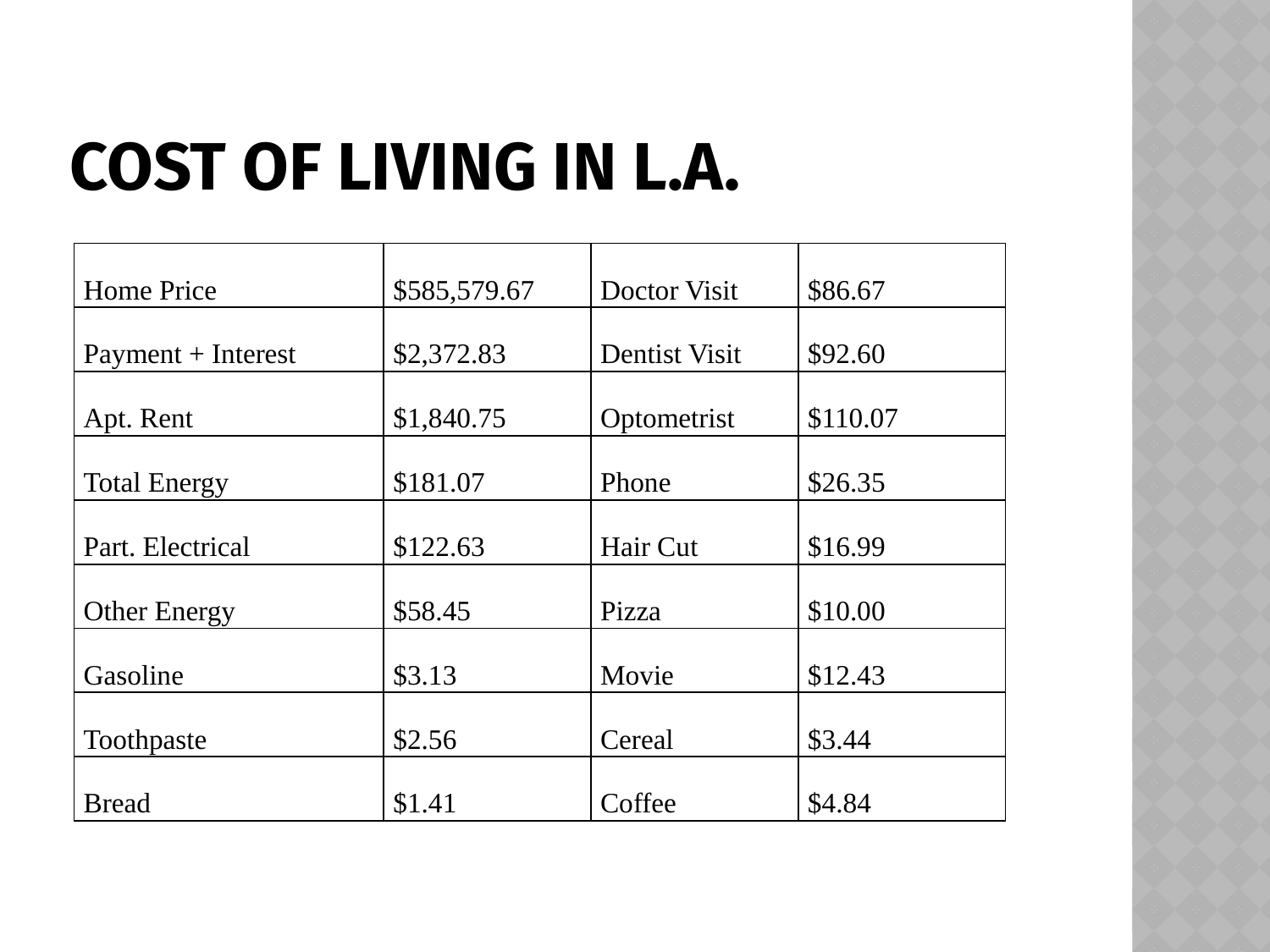

# Cost of Living in L.A.
| Home Price | $585,579.67 | Doctor Visit | $86.67 |
| --- | --- | --- | --- |
| Payment + Interest | $2,372.83 | Dentist Visit | $92.60 |
| Apt. Rent | $1,840.75 | Optometrist | $110.07 |
| Total Energy | $181.07 | Phone | $26.35 |
| Part. Electrical | $122.63 | Hair Cut | $16.99 |
| Other Energy | $58.45 | Pizza | $10.00 |
| Gasoline | $3.13 | Movie | $12.43 |
| Toothpaste | $2.56 | Cereal | $3.44 |
| Bread | $1.41 | Coffee | $4.84 |